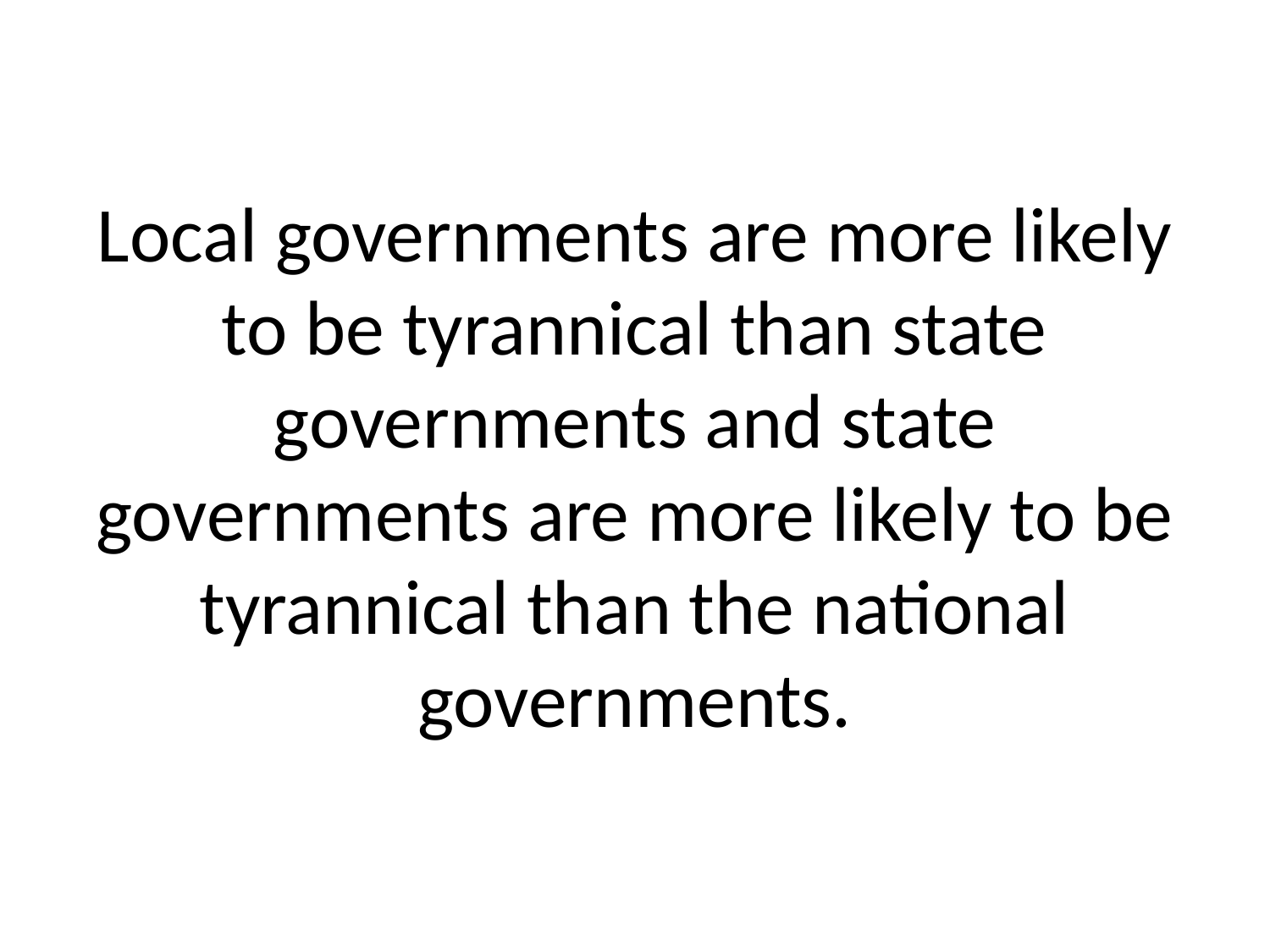

# Local governments are more likely to be tyrannical than state governments and state governments are more likely to be tyrannical than the national governments.